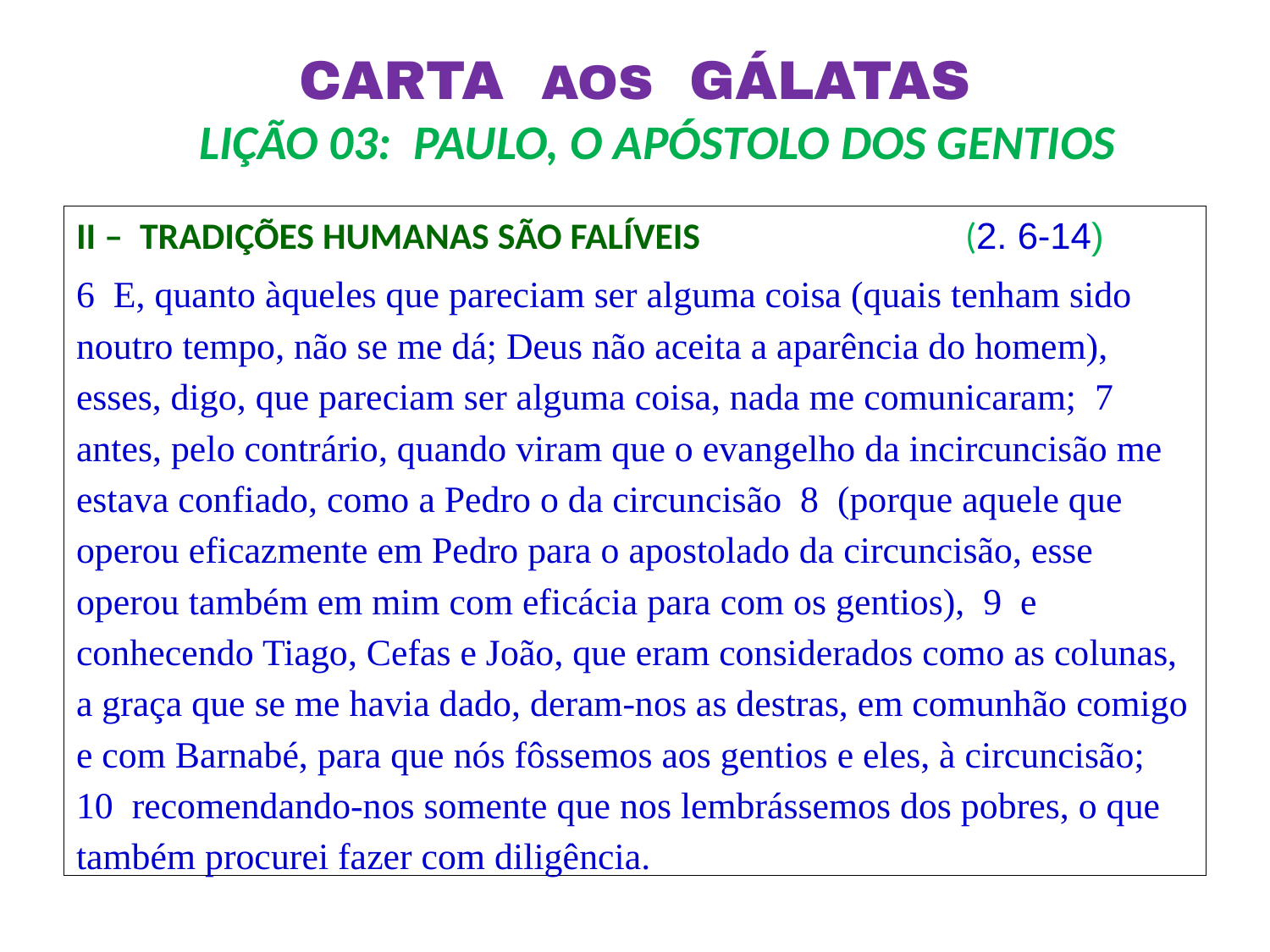

# CARTA  AOS  GÁLATAS LIÇÃO 03:  PAULO, O APÓSTOLO DOS GENTIOS
II –  TRADIÇÕES HUMANAS SÃO FALÍVEIS			(2. 6-14)
6  E, quanto àqueles que pareciam ser alguma coisa (quais tenham sido noutro tempo, não se me dá; Deus não aceita a aparência do homem), esses, digo, que pareciam ser alguma coisa, nada me comunicaram;  7  antes, pelo contrário, quando viram que o evangelho da incircuncisão me estava confiado, como a Pedro o da circuncisão  8  (porque aquele que operou eficazmente em Pedro para o apostolado da circuncisão, esse operou também em mim com eficácia para com os gentios),  9  e conhecendo Tiago, Cefas e João, que eram considerados como as colunas, a graça que se me havia dado, deram-nos as destras, em comunhão comigo e com Barnabé, para que nós fôssemos aos gentios e eles, à circuncisão;  10  recomendando-nos somente que nos lembrássemos dos pobres, o que também procurei fazer com diligência.